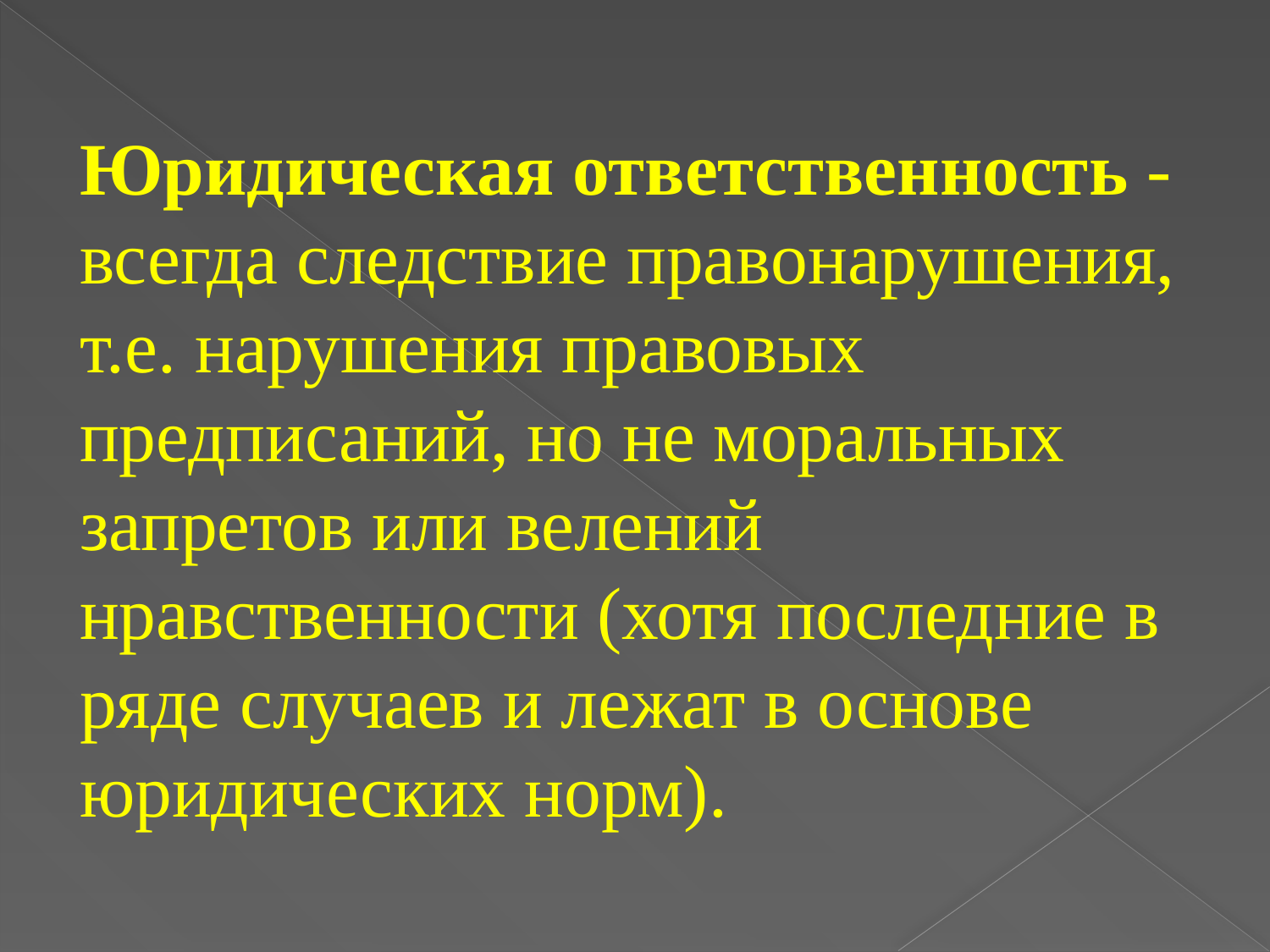

# Юридическая ответственность - всегда следствие правонарушения, т.е. нарушения правовых предписаний, но не моральных запретов или велений нравственности (хотя последние в ряде случаев и лежат в основе юридических норм).